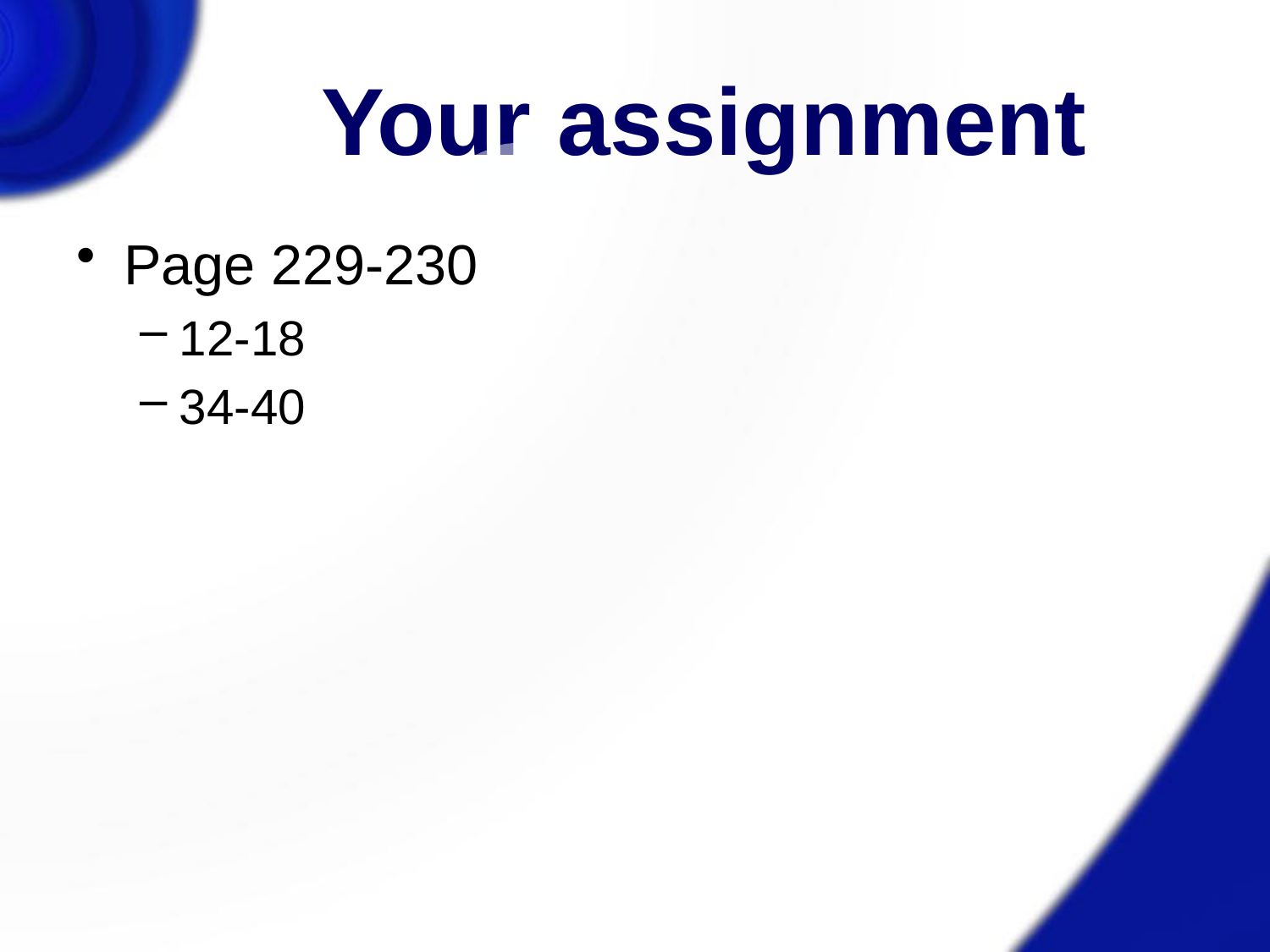

# Your assignment

Page 229-230
12-18
34-40